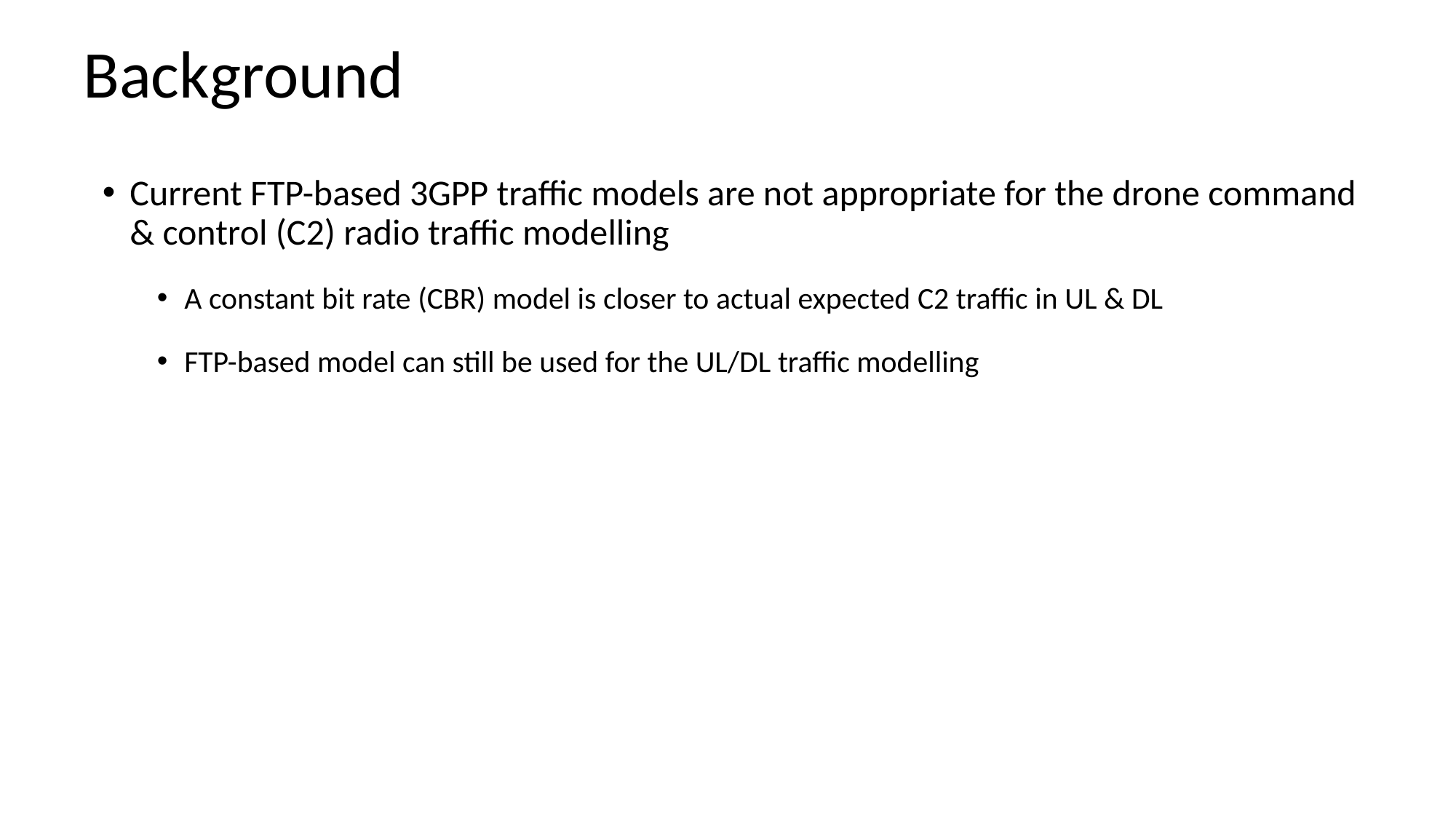

# Background
Current FTP-based 3GPP traffic models are not appropriate for the drone command & control (C2) radio traffic modelling
A constant bit rate (CBR) model is closer to actual expected C2 traffic in UL & DL
FTP-based model can still be used for the UL/DL traffic modelling